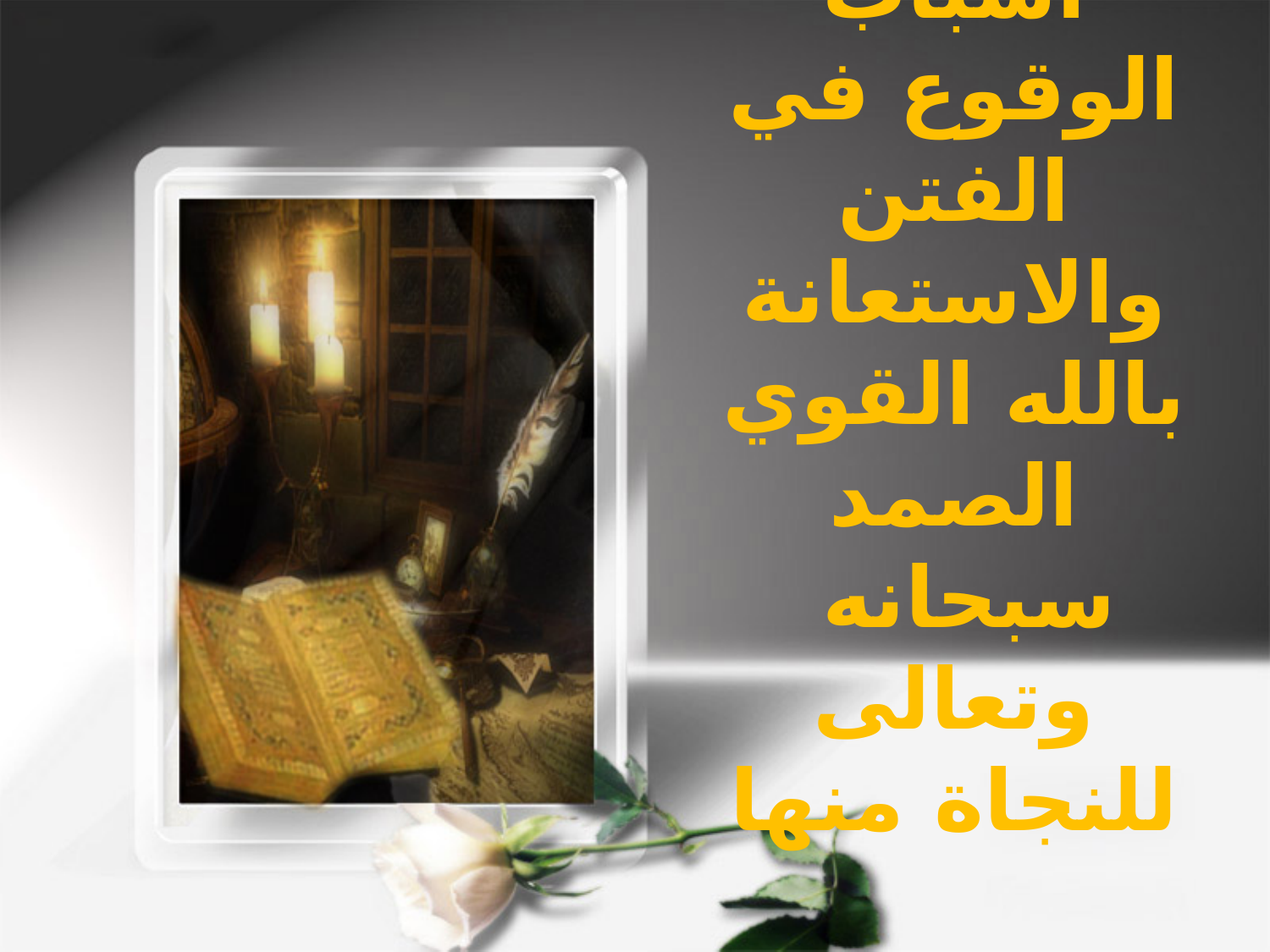

أسباب الوقوع في الفتن والاستعانة بالله القوي الصمد سبحانه  وتعالى للنجاة منها